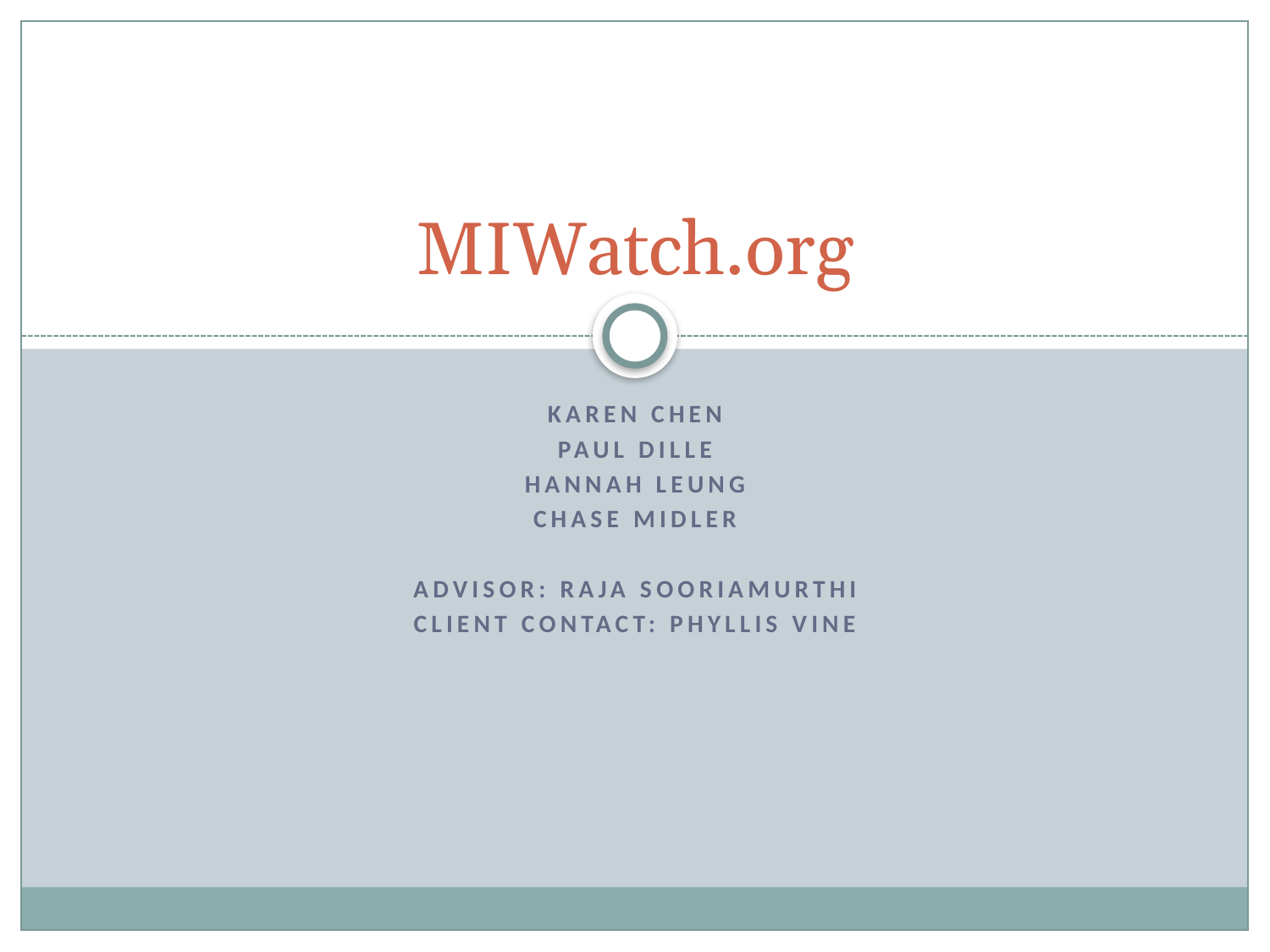

# MIWatch.org
Karen chen
Paul Dille
Hannah Leung
Chase Midler

Advisor: Raja Sooriamurthi
Client Contact: Phyllis Vine